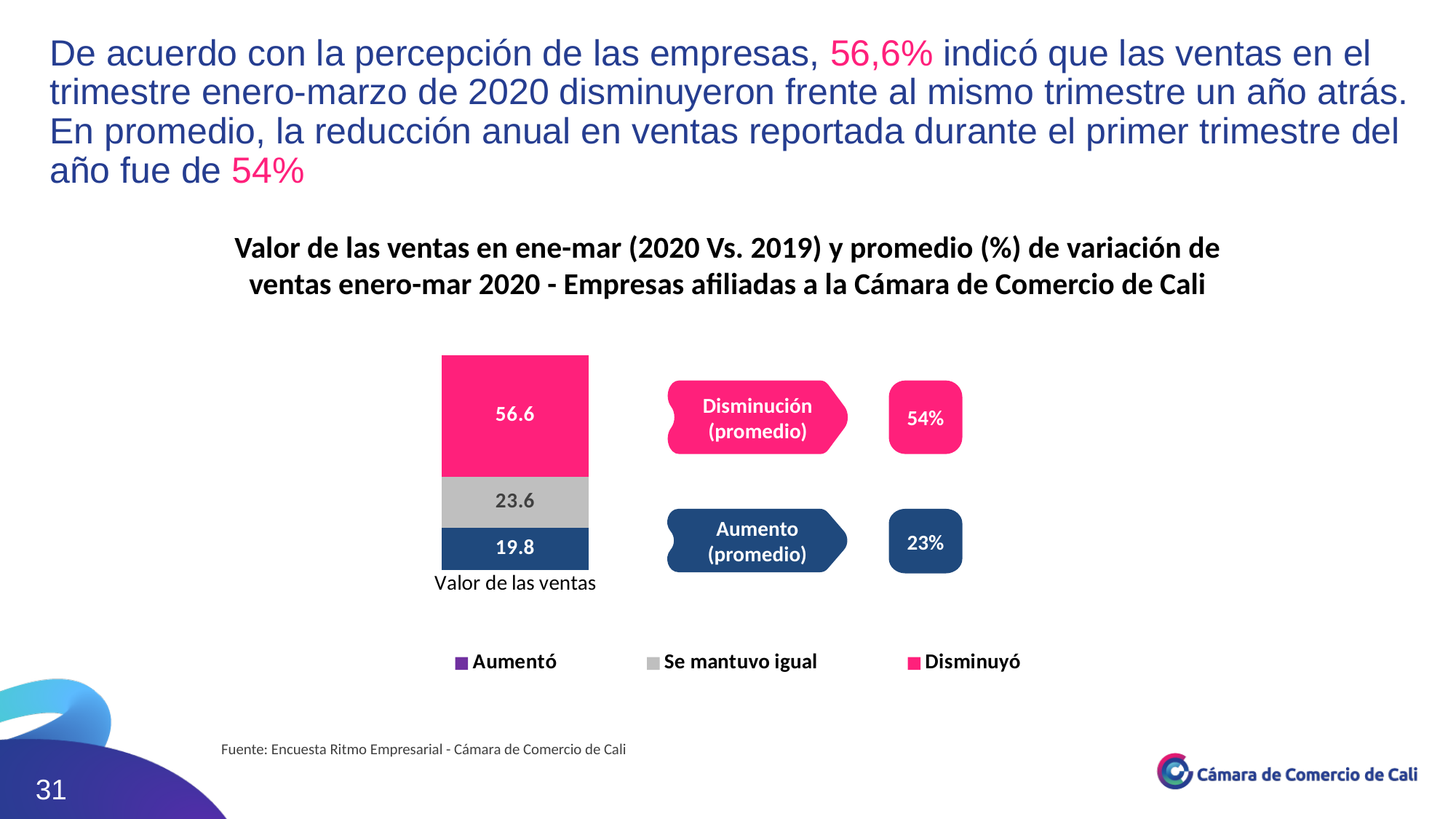

De acuerdo con la percepción de las empresas, 56,6% indicó que las ventas en el trimestre enero-marzo de 2020 disminuyeron frente al mismo trimestre un año atrás. En promedio, la reducción anual en ventas reportada durante el primer trimestre del año fue de 54%
Valor de las ventas en ene-mar (2020 Vs. 2019) y promedio (%) de variación de ventas enero-mar 2020 - Empresas afiliadas a la Cámara de Comercio de Cali

### Chart

| Category | Aumentó | Se mantuvo igual | Disminuyó |
|---|---|---|---|
| Valor de las ventas | 19.78021978021978 | 23.626373626373624 | 56.59340659340659 |
Disminución
(promedio)
54%
Aumento
(promedio)
23%
Fuente: Encuesta Ritmo Empresarial - Cámara de Comercio de Cali